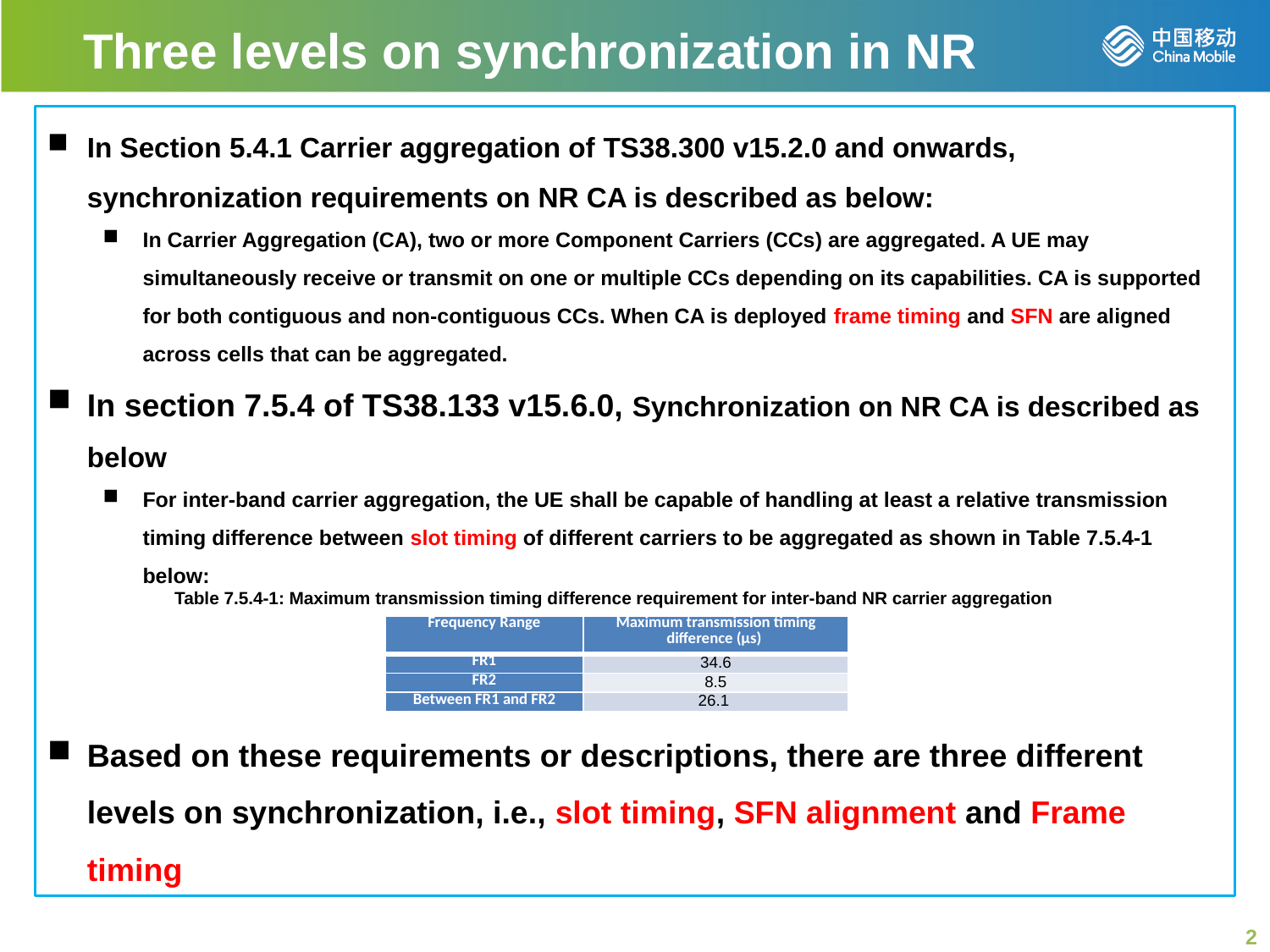

Three levels on synchronization in NR
In Section 5.4.1 Carrier aggregation of TS38.300 v15.2.0 and onwards, synchronization requirements on NR CA is described as below:
In Carrier Aggregation (CA), two or more Component Carriers (CCs) are aggregated. A UE may simultaneously receive or transmit on one or multiple CCs depending on its capabilities. CA is supported for both contiguous and non-contiguous CCs. When CA is deployed frame timing and SFN are aligned across cells that can be aggregated.
In section 7.5.4 of TS38.133 v15.6.0, Synchronization on NR CA is described as below
For inter-band carrier aggregation, the UE shall be capable of handling at least a relative transmission timing difference between slot timing of different carriers to be aggregated as shown in Table 7.5.4-1 below:
	Table 7.5.4-1: Maximum transmission timing difference requirement for inter-band NR carrier aggregation

Based on these requirements or descriptions, there are three different levels on synchronization, i.e., slot timing, SFN alignment and Frame timing

In Carrier Aggregation (CA), two or more Component Carriers (CCs) are aggregated. A UE may simultaneously receive or transmit on one or multiple CCs depending on its capabilities. CA is supported for both contiguous and non-contiguous CCs. When CA is deployed frame timing and SFN are aligned across cells that can be aggregated. The maximum number of configured CCs for a UE is 16 for DL and 16 for UL.

| Frequency Range | Maximum transmission timing difference (µs) |
| --- | --- |
| FR1 | 34.6 |
| FR2 | 8.5 |
| Between FR1 and FR2 | 26.1 |